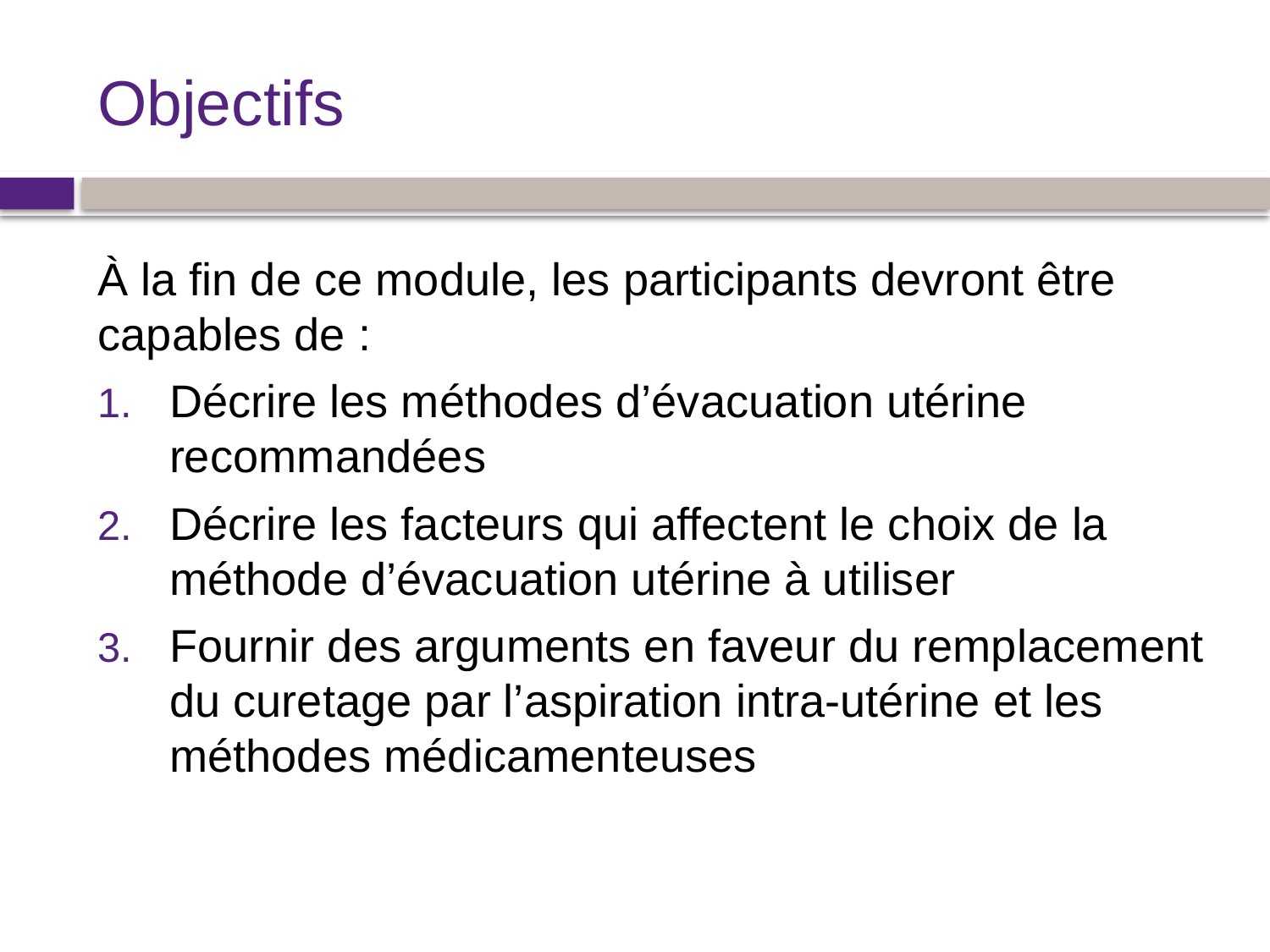

# Objectifs
À la fin de ce module, les participants devront être capables de :
Décrire les méthodes d’évacuation utérine recommandées
Décrire les facteurs qui affectent le choix de la méthode d’évacuation utérine à utiliser
Fournir des arguments en faveur du remplacement du curetage par l’aspiration intra-utérine et les méthodes médicamenteuses